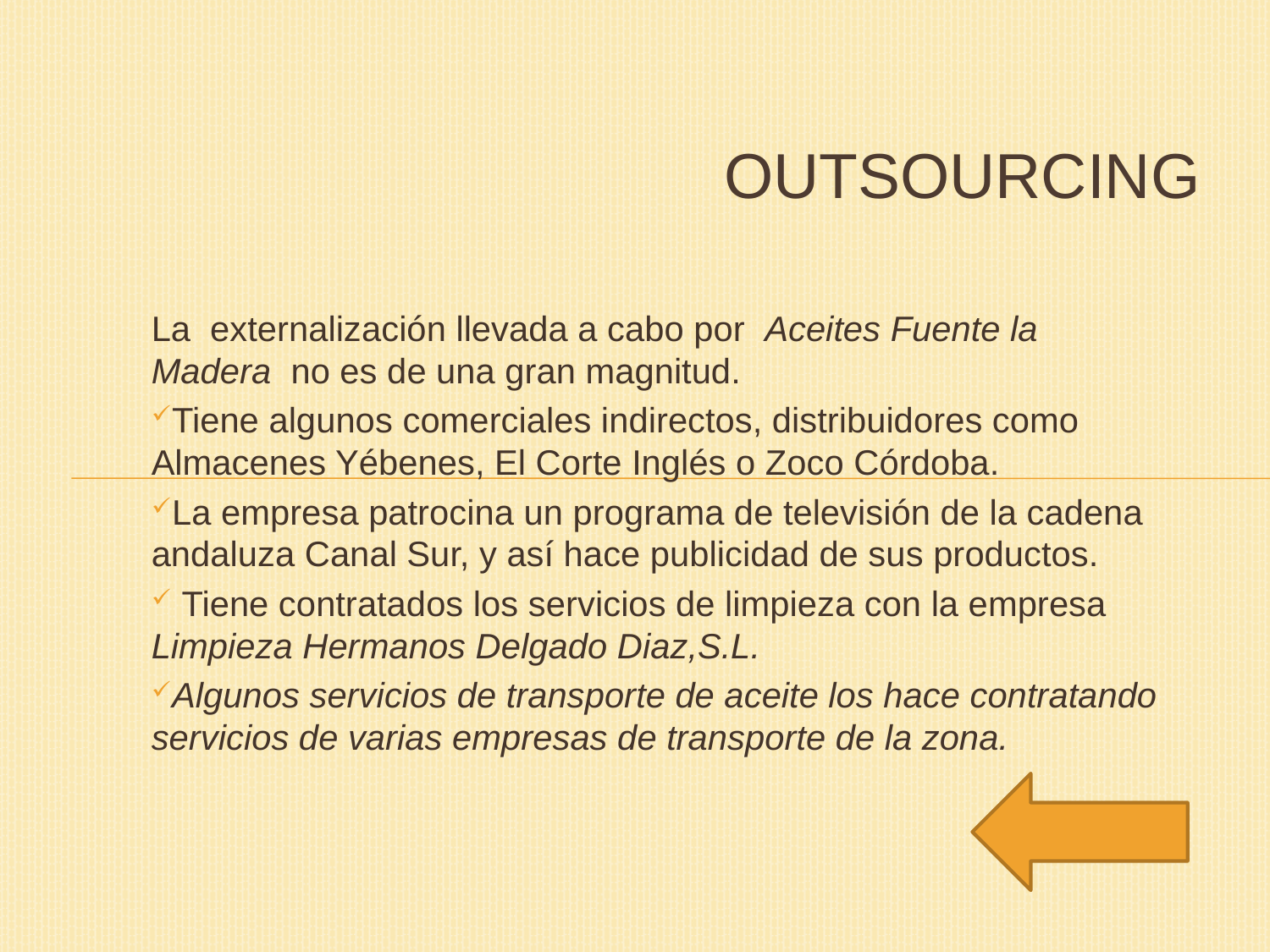

# Outsourcing
La  externalización llevada a cabo por  Aceites Fuente la Madera  no es de una gran magnitud.
Tiene algunos comerciales indirectos, distribuidores como Almacenes Yébenes, El Corte Inglés o Zoco Córdoba.
La empresa patrocina un programa de televisión de la cadena andaluza Canal Sur, y así hace publicidad de sus productos.
 Tiene contratados los servicios de limpieza con la empresa Limpieza Hermanos Delgado Diaz,S.L.
Algunos servicios de transporte de aceite los hace contratando servicios de varias empresas de transporte de la zona.